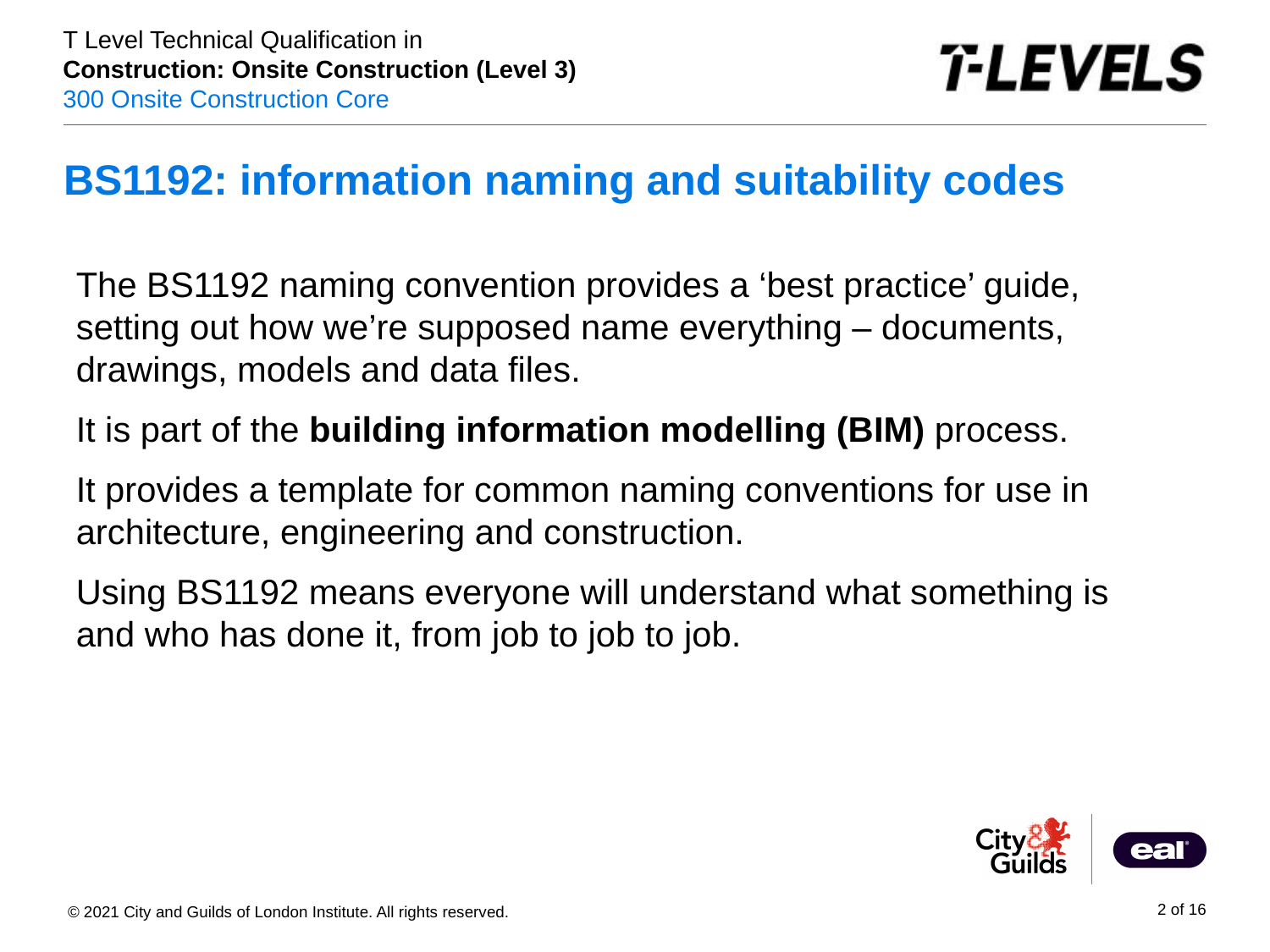

# BS1192: information naming and suitability codes
The BS1192 naming convention provides a ‘best practice’ guide, setting out how we’re supposed name everything – documents, drawings, models and data files.
It is part of the building information modelling (BIM) process.
It provides a template for common naming conventions for use in architecture, engineering and construction.
Using BS1192 means everyone will understand what something is and who has done it, from job to job to job.